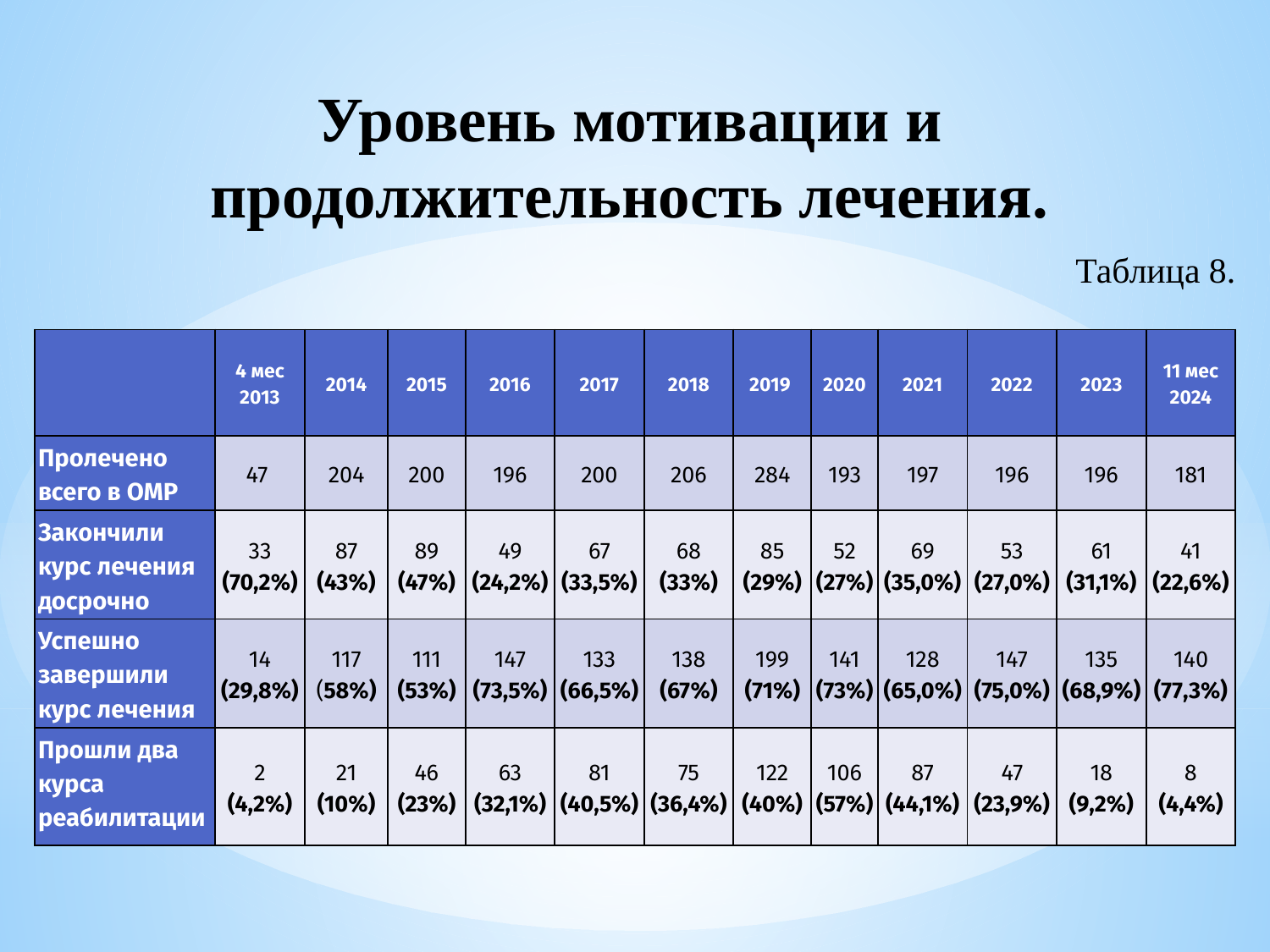

Уровень мотивации и
продолжительность лечения.

Таблица 8.

|  | 4 мес 2013 | 2014 | 2015 | 2016 | 2017 | 2018 | 2019 | 2020 | 2021 | 2022 | 2023 | 11 мес 2024 |
| --- | --- | --- | --- | --- | --- | --- | --- | --- | --- | --- | --- | --- |
| Пролечено всего в ОМР | 47 | 204 | 200 | 196 | 200 | 206 | 284 | 193 | 197 | 196 | 196 | 181 |
| Закончили курс лечения досрочно | 33 (70,2%) | 87 (43%) | 89 (47%) | 49 (24,2%) | 67 (33,5%) | 68 (33%) | 85 (29%) | 52 (27%) | 69 (35,0%) | 53 (27,0%) | 61 (31,1%) | 41 (22,6%) |
| Успешно завершили курс лечения | 14 (29,8%) | 117 (58%) | 111 (53%) | 147 (73,5%) | 133 (66,5%) | 138 (67%) | 199 (71%) | 141 (73%) | 128 (65,0%) | 147 (75,0%) | 135 (68,9%) | 140 (77,3%) |
| Прошли два курса реабилитации | 2 (4,2%) | 21 (10%) | 46 (23%) | 63 (32,1%) | 81 (40,5%) | 75 (36,4%) | 122 (40%) | 106 (57%) | 87 (44,1%) | 47 (23,9%) | 18 (9,2%) | 8 (4,4%) |